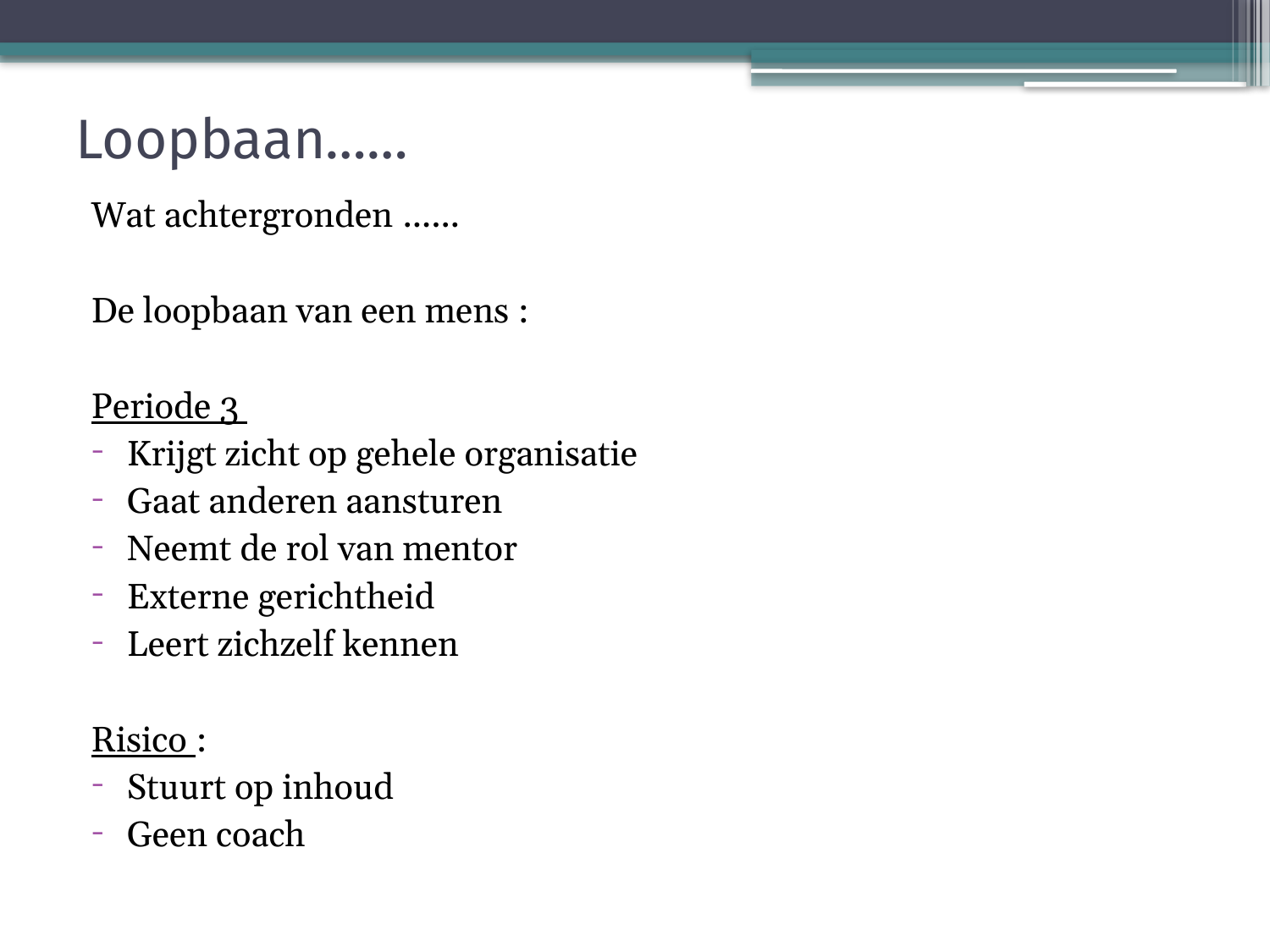

# Loopbaan……
Wat achtergronden ……

De loopbaan van een mens :

Periode 3
Krijgt zicht op gehele organisatie
Gaat anderen aansturen
Neemt de rol van mentor
Externe gerichtheid
Leert zichzelf kennen

Risico :
Stuurt op inhoud
Geen coach